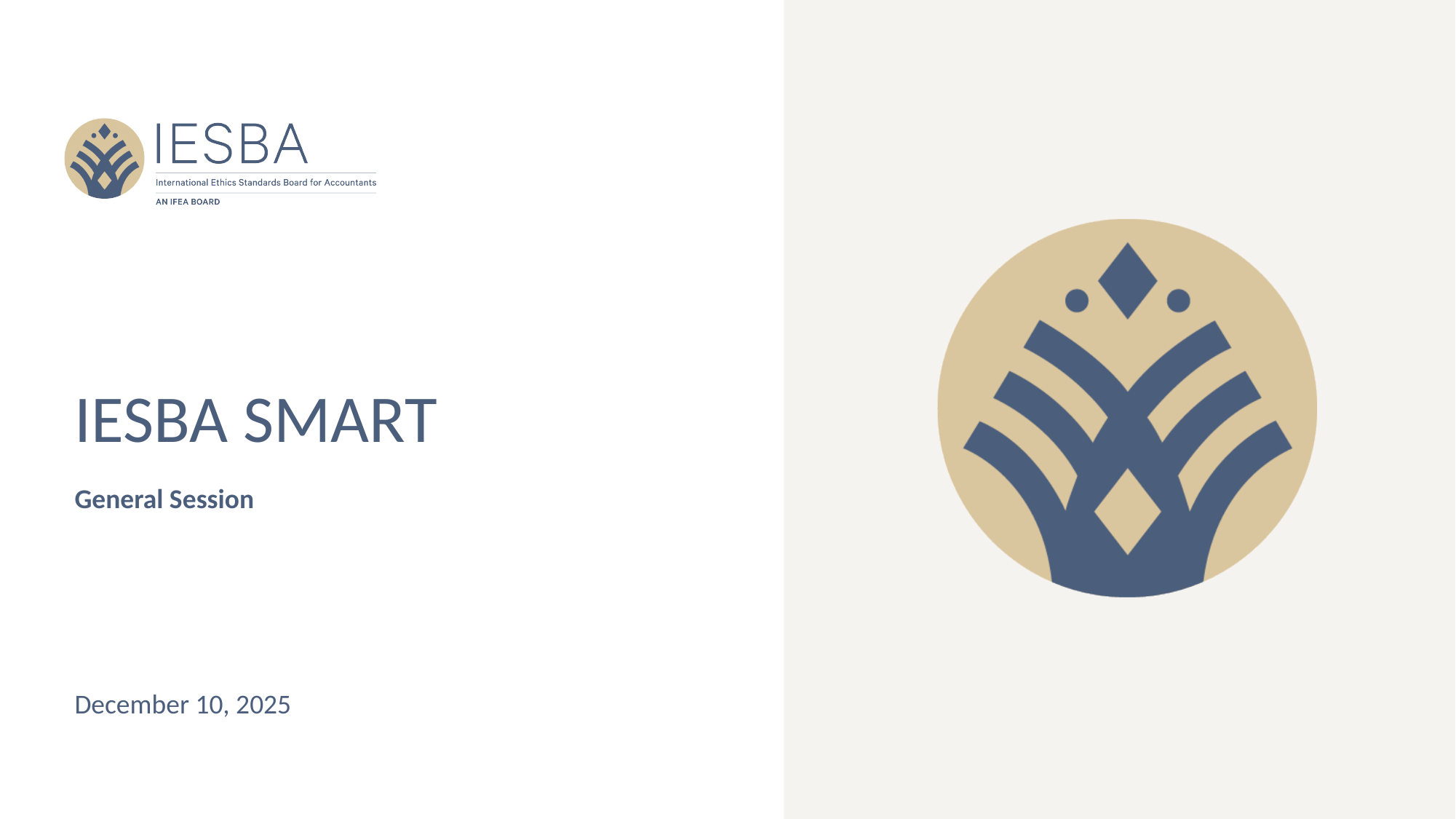

# IESBA SMART
General Session
December 10, 2025